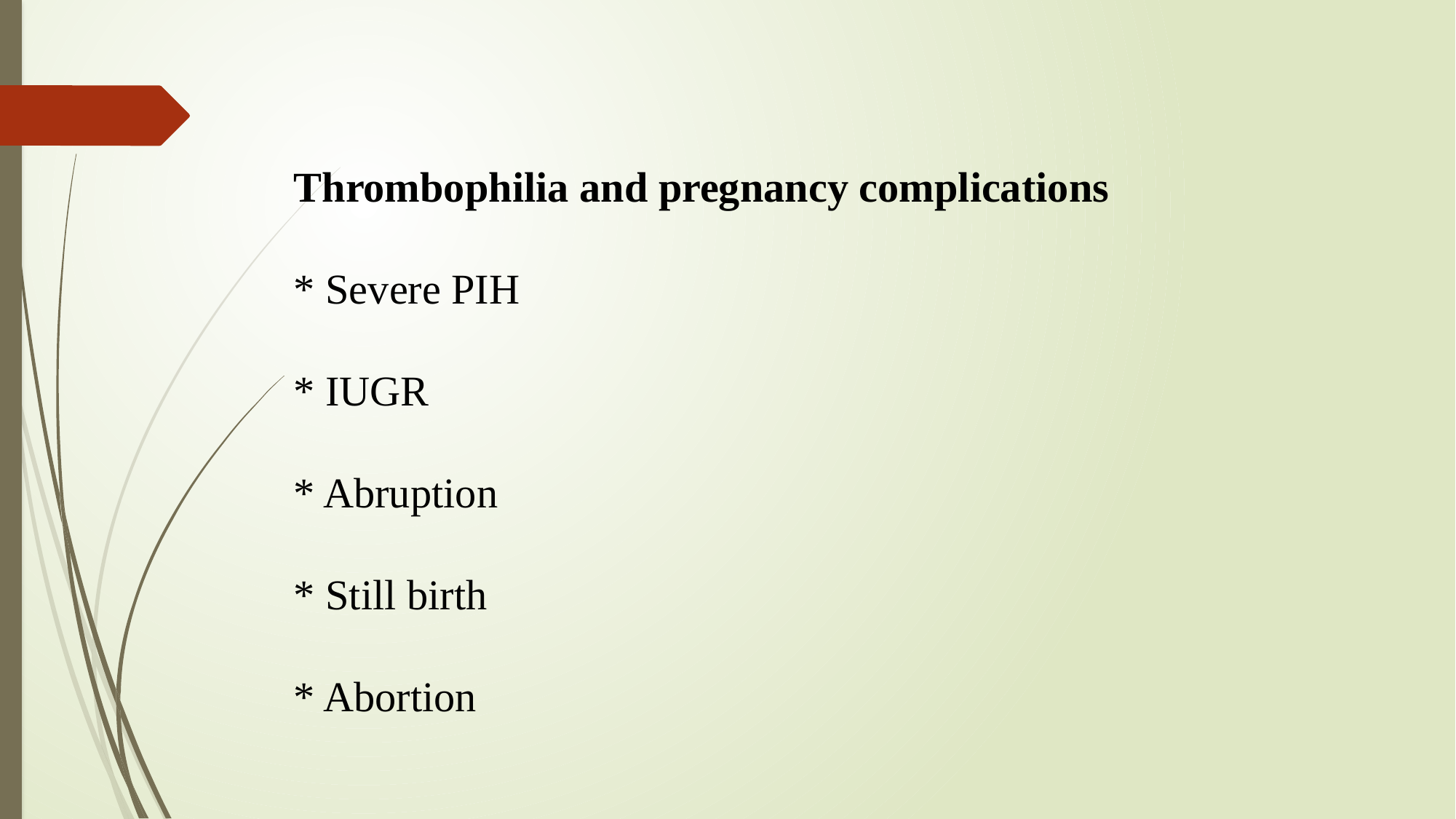

Thrombophilia and pregnancy complications
* Severe PIH
* IUGR
* Abruption
* Still birth
* Abortion